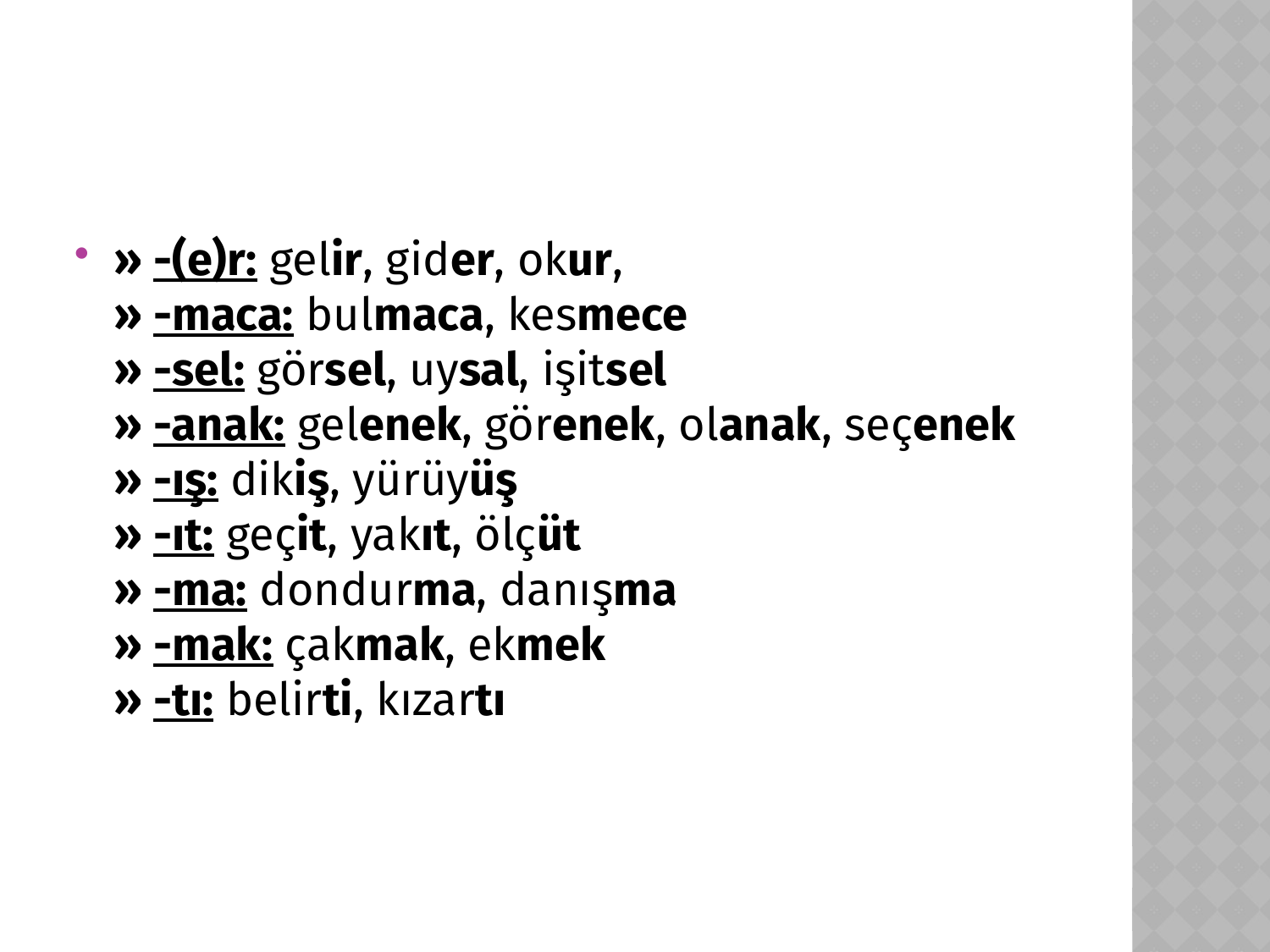

#
» -(e)r: gelir, gider, okur,
» -maca: bulmaca, kesmece
» -sel: görsel, uysal, işitsel
» -anak: gelenek, görenek, olanak, seçenek
» -ış: dikiş, yürüyüş
» -ıt: geçit, yakıt, ölçüt
» -ma: dondurma, danışma
» -mak: çakmak, ekmek
» -tı: belirti, kızartı